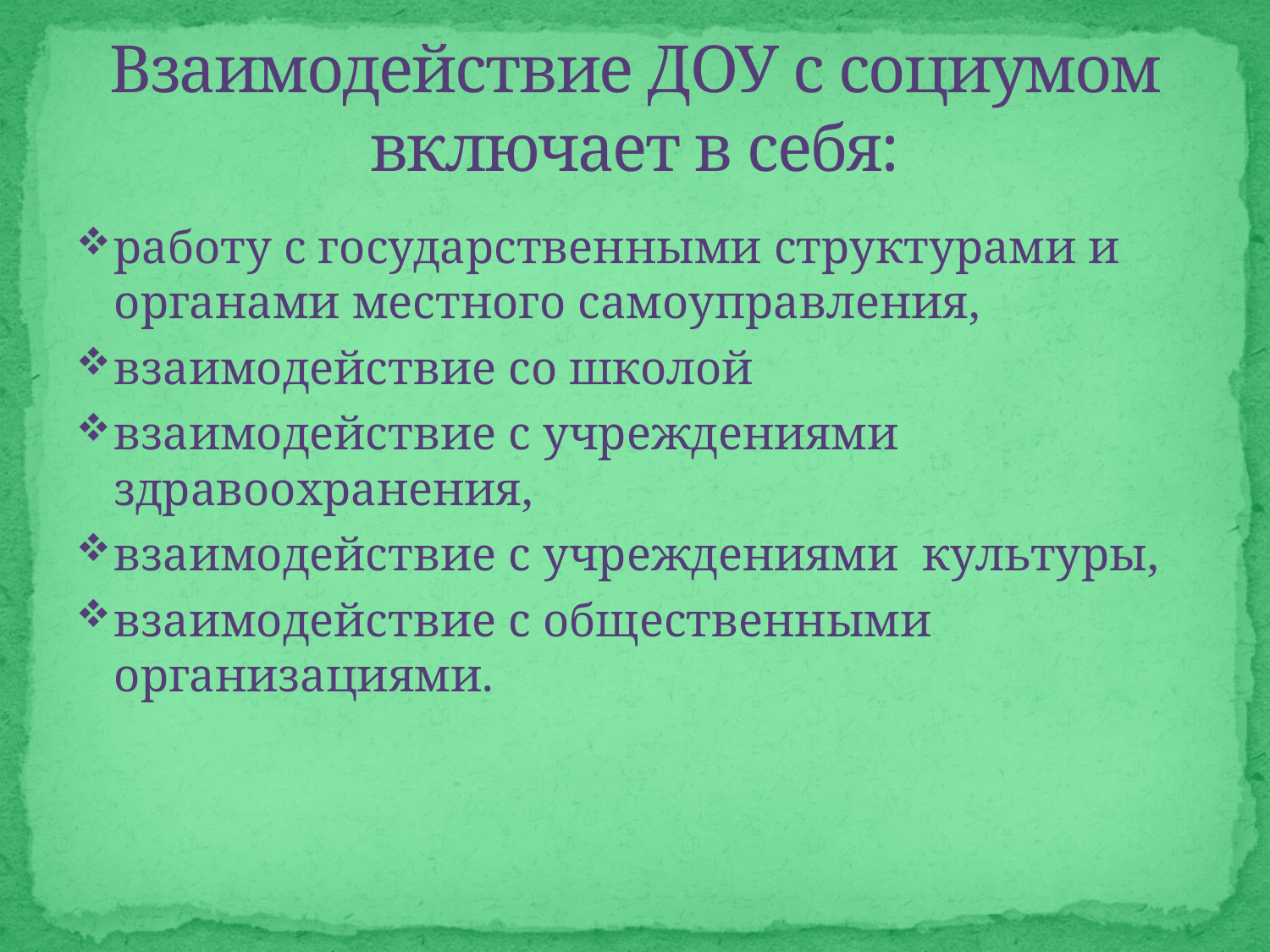

# Взаимодействие ДОУ с социумом включает в себя:
работу с государственными структурами и органами местного самоуправления,
взаимодействие со школой
взаимодействие с учреждениями здравоохранения,
взаимодействие с учреждениями  культуры,
взаимодействие с общественными организациями.